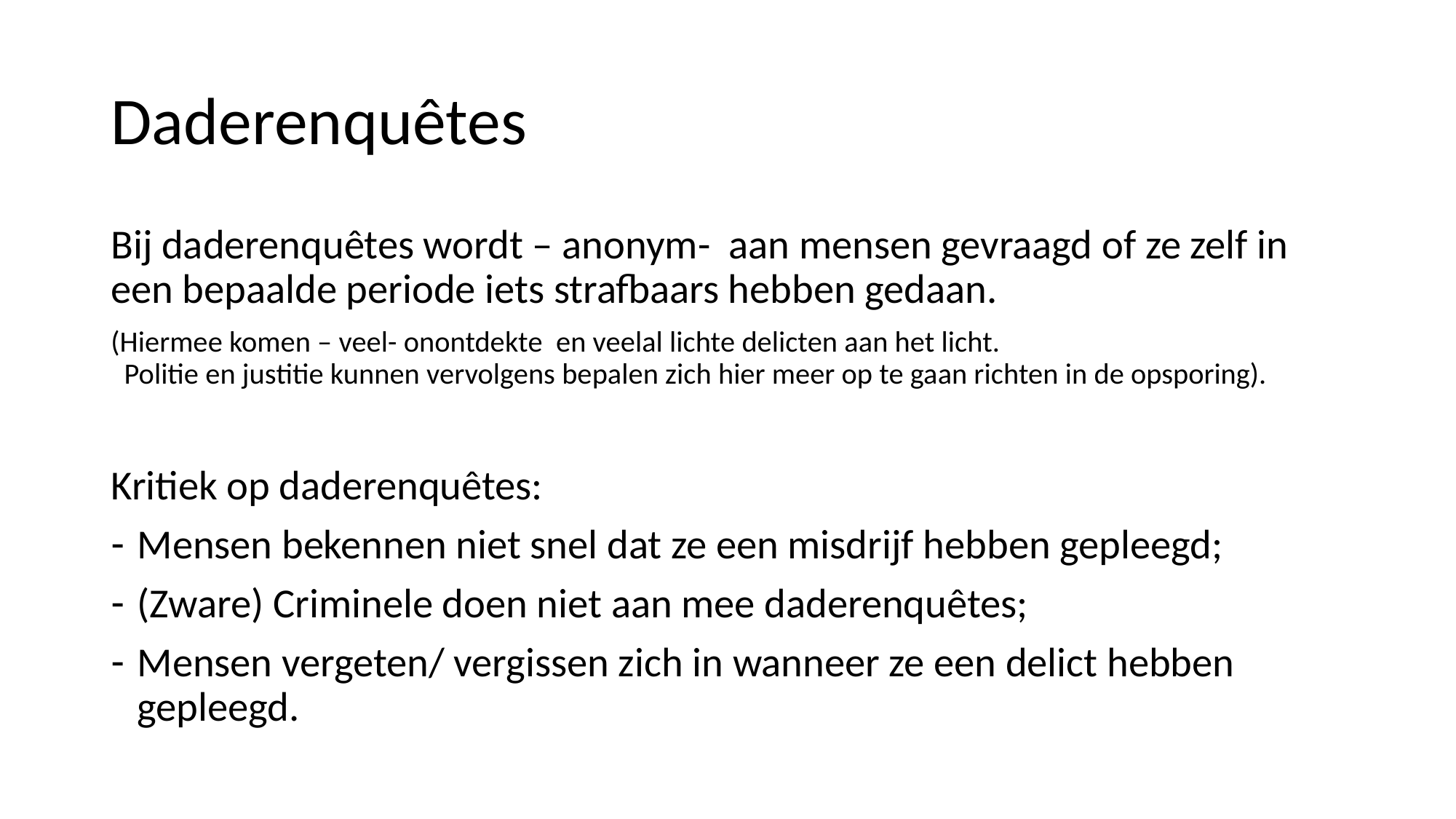

# Daderenquêtes
Bij daderenquêtes wordt – anonym-  aan mensen gevraagd of ze zelf in een bepaalde periode iets strafbaars hebben gedaan.
(Hiermee komen – veel- onontdekte  en veelal lichte delicten aan het licht.
  Politie en justitie kunnen vervolgens bepalen zich hier meer op te gaan richten in de opsporing).

Kritiek op daderenquêtes:
Mensen bekennen niet snel dat ze een misdrijf hebben gepleegd;
(Zware) Criminele doen niet aan mee daderenquêtes;
Mensen vergeten/ vergissen zich in wanneer ze een delict hebben gepleegd.